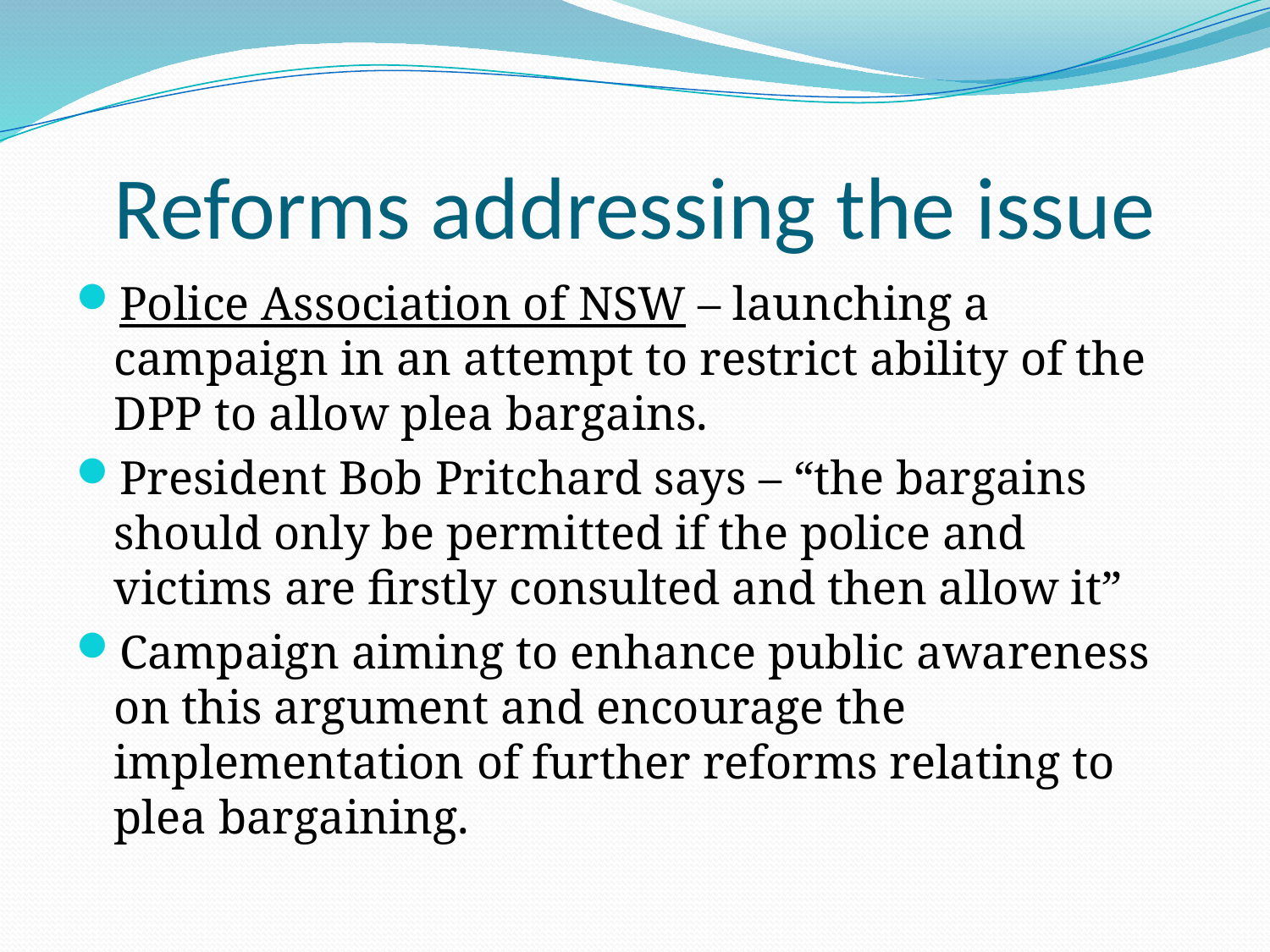

# Reforms addressing the issue
Police Association of NSW – launching a campaign in an attempt to restrict ability of the DPP to allow plea bargains.
President Bob Pritchard says – “the bargains should only be permitted if the police and victims are firstly consulted and then allow it”
Campaign aiming to enhance public awareness on this argument and encourage the implementation of further reforms relating to plea bargaining.